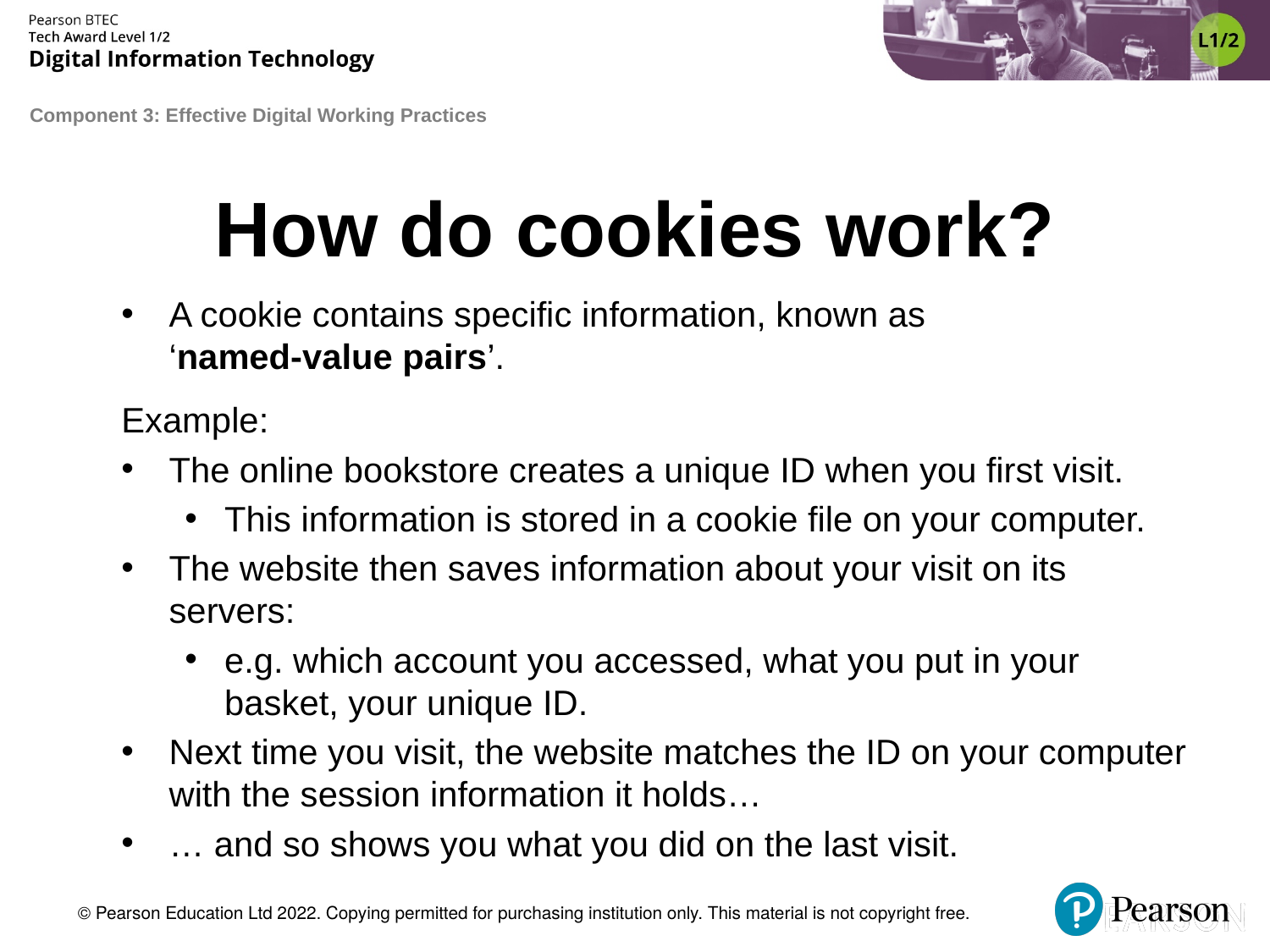

# How do cookies work?
A cookie contains specific information, known as
‘named-value pairs’.
Example:
The online bookstore creates a unique ID when you first visit.
This information is stored in a cookie file on your computer.
The website then saves information about your visit on its servers:
e.g. which account you accessed, what you put in your basket, your unique ID.
Next time you visit, the website matches the ID on your computer with the session information it holds…
… and so shows you what you did on the last visit.
© Pearson Education Ltd 2022. Copying permitted for purchasing institution only. This material is not copyright free.